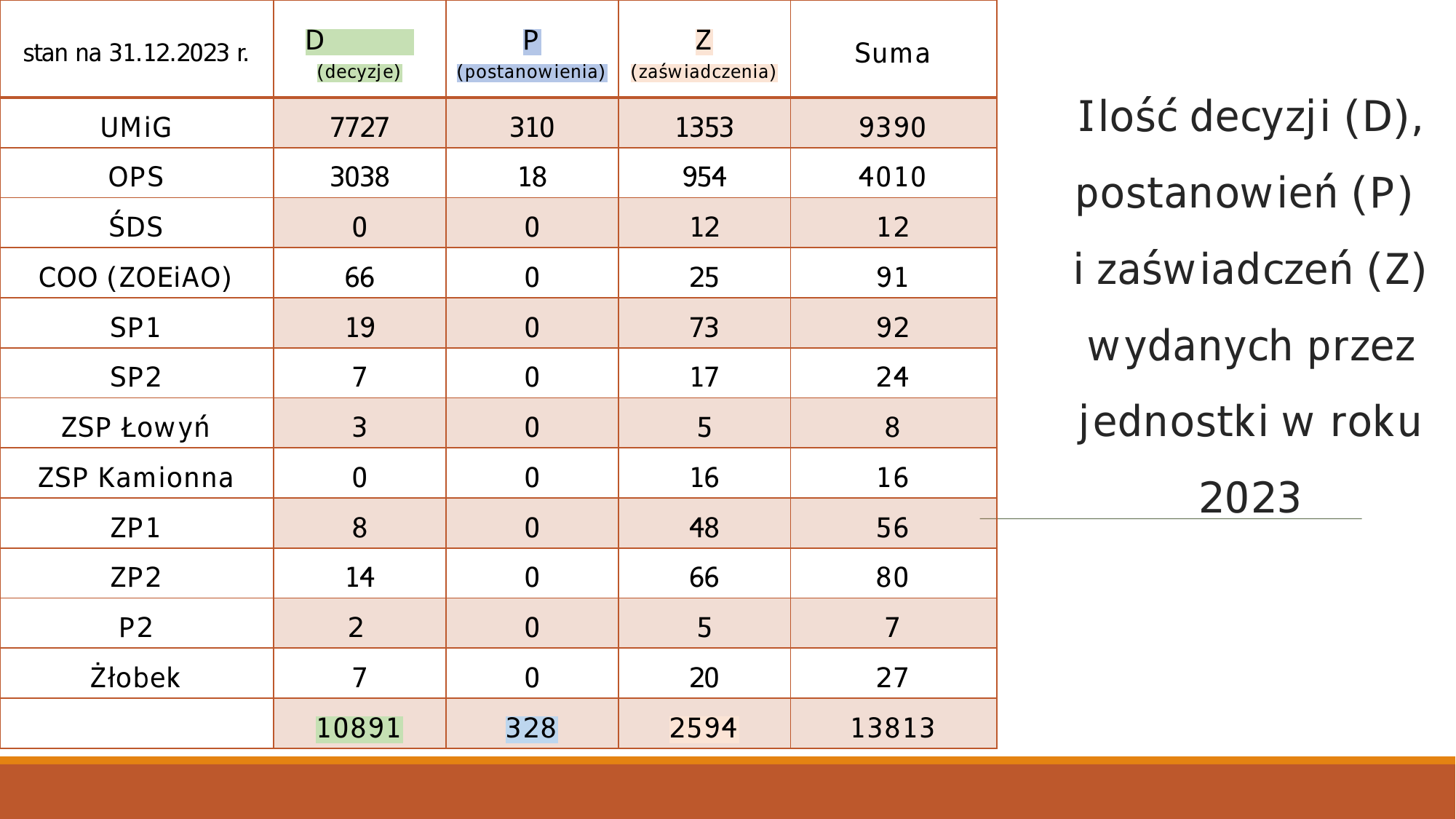

| stan na 31.12.2023 r. | D (decyzje) | P (postanowienia) | Z (zaświadczenia) | Suma |
| --- | --- | --- | --- | --- |
| UMiG | 7727 | 310 | 1353 | 9390 |
| OPS | 3038 | 18 | 954 | 4010 |
| ŚDS | 0 | 0 | 12 | 12 |
| COO (ZOEiAO) | 66 | 0 | 25 | 91 |
| SP1 | 19 | 0 | 73 | 92 |
| SP2 | 7 | 0 | 17 | 24 |
| ZSP Łowyń | 3 | 0 | 5 | 8 |
| ZSP Kamionna | 0 | 0 | 16 | 16 |
| ZP1 | 8 | 0 | 48 | 56 |
| ZP2 | 14 | 0 | 66 | 80 |
| P2 | 2 | 0 | 5 | 7 |
| Żłobek | 7 | 0 | 20 | 27 |
|  | 10891 | 328 | 2594 | 13813 |
Ilość decyzji (D), postanowień (P)
i zaświadczeń (Z) wydanych przez jednostki w roku 2023